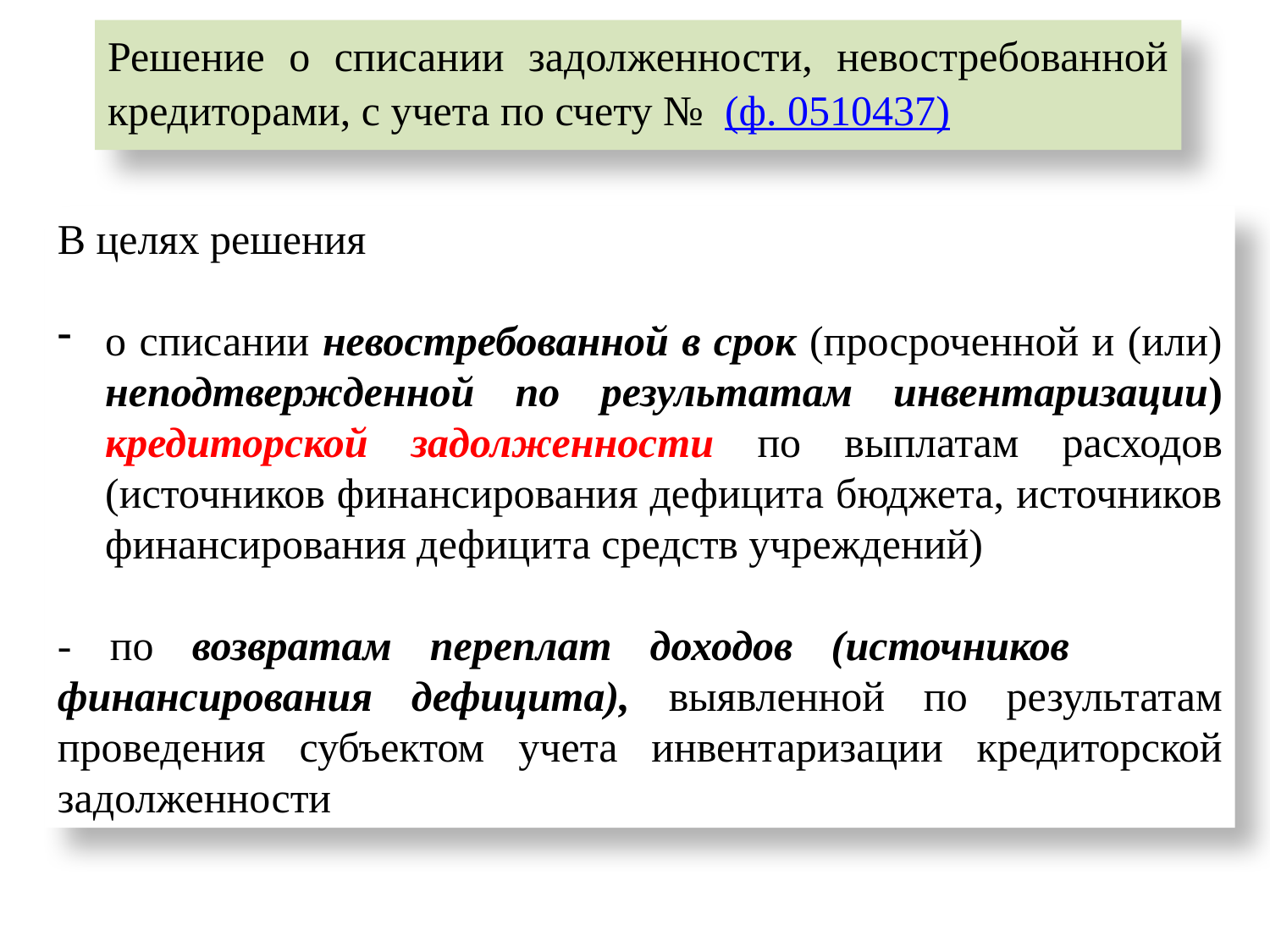

Решение о списании задолженности, невостребованной кредиторами, с учета по счету №  (ф. 0510437)
В целях решения

о списании невостребованной в срок (просроченной и (или) неподтвержденной по результатам инвентаризации) кредиторской задолженности по выплатам расходов (источников финансирования дефицита бюджета, источников финансирования дефицита средств учреждений)

- по возвратам переплат доходов (источников     финансирования дефицита), выявленной по результатам проведения субъектом учета инвентаризации кредиторской задолженности